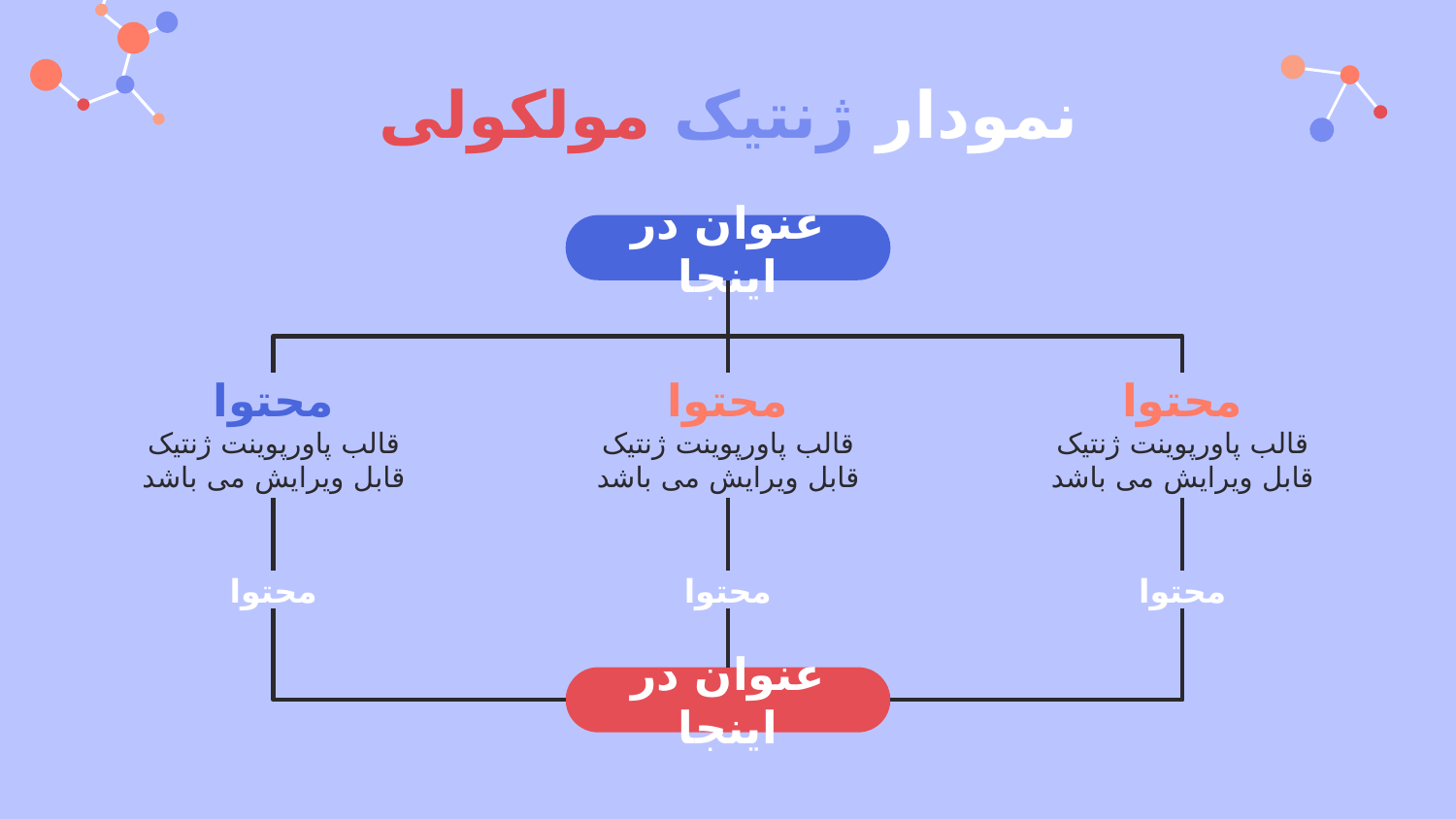

# نمودار ژنتیک مولکولی
عنوان در اینجا
محتوا
محتوا
محتوا
قالب پاورپوینت ژنتیک قابل ویرایش می باشد
قالب پاورپوینت ژنتیک قابل ویرایش می باشد
قالب پاورپوینت ژنتیک قابل ویرایش می باشد
محتوا
محتوا
محتوا
عنوان در اینجا